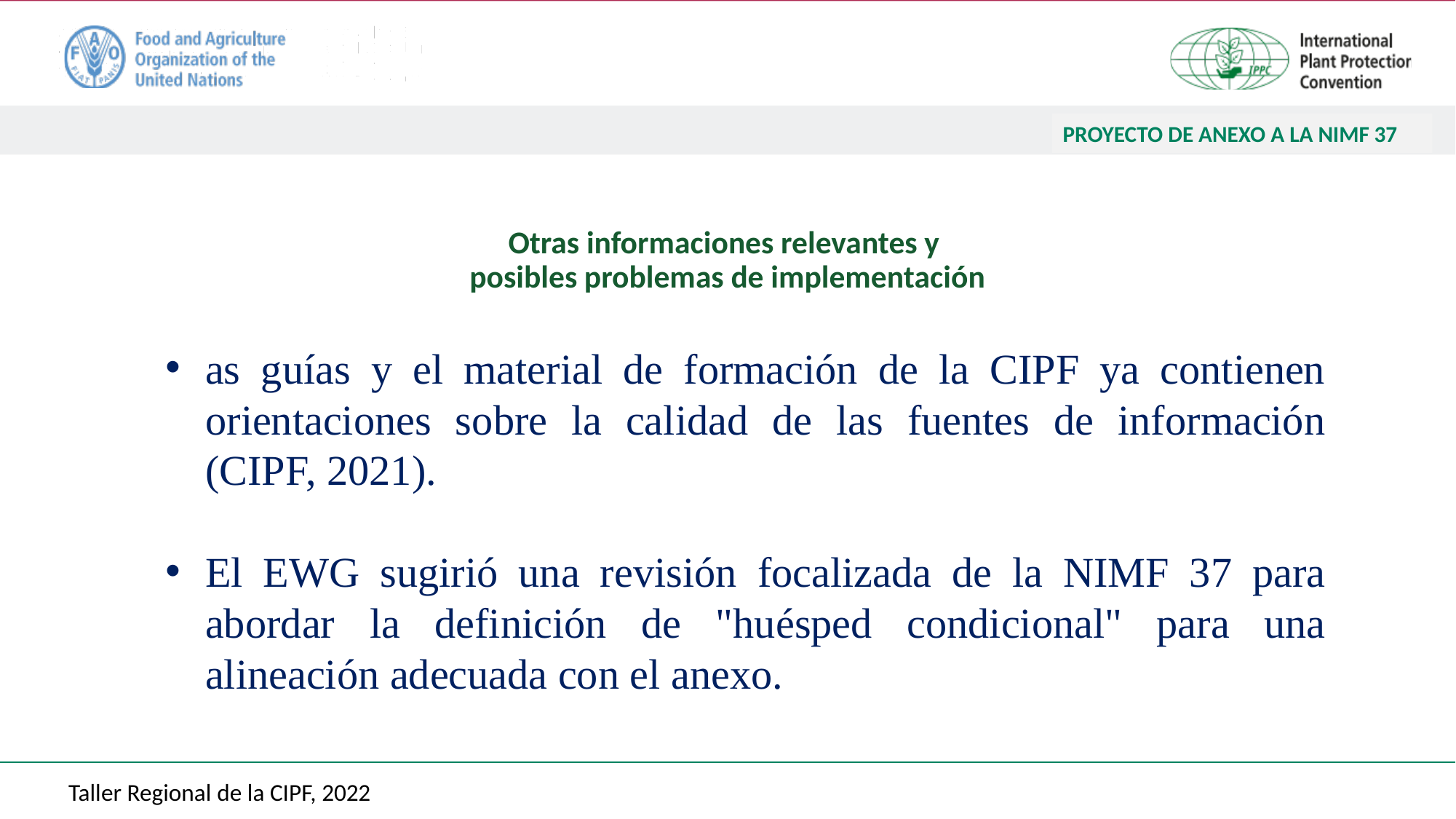

PROYECTO DE ANEXO A LA NIMF 37
# Otras informaciones relevantes y posibles problemas de implementación

as guías y el material de formación de la CIPF ya contienen orientaciones sobre la calidad de las fuentes de información (CIPF, 2021).

El EWG sugirió una revisión focalizada de la NIMF 37 para abordar la definición de "huésped condicional" para una alineación adecuada con el anexo.

Taller Regional de la CIPF, 2022